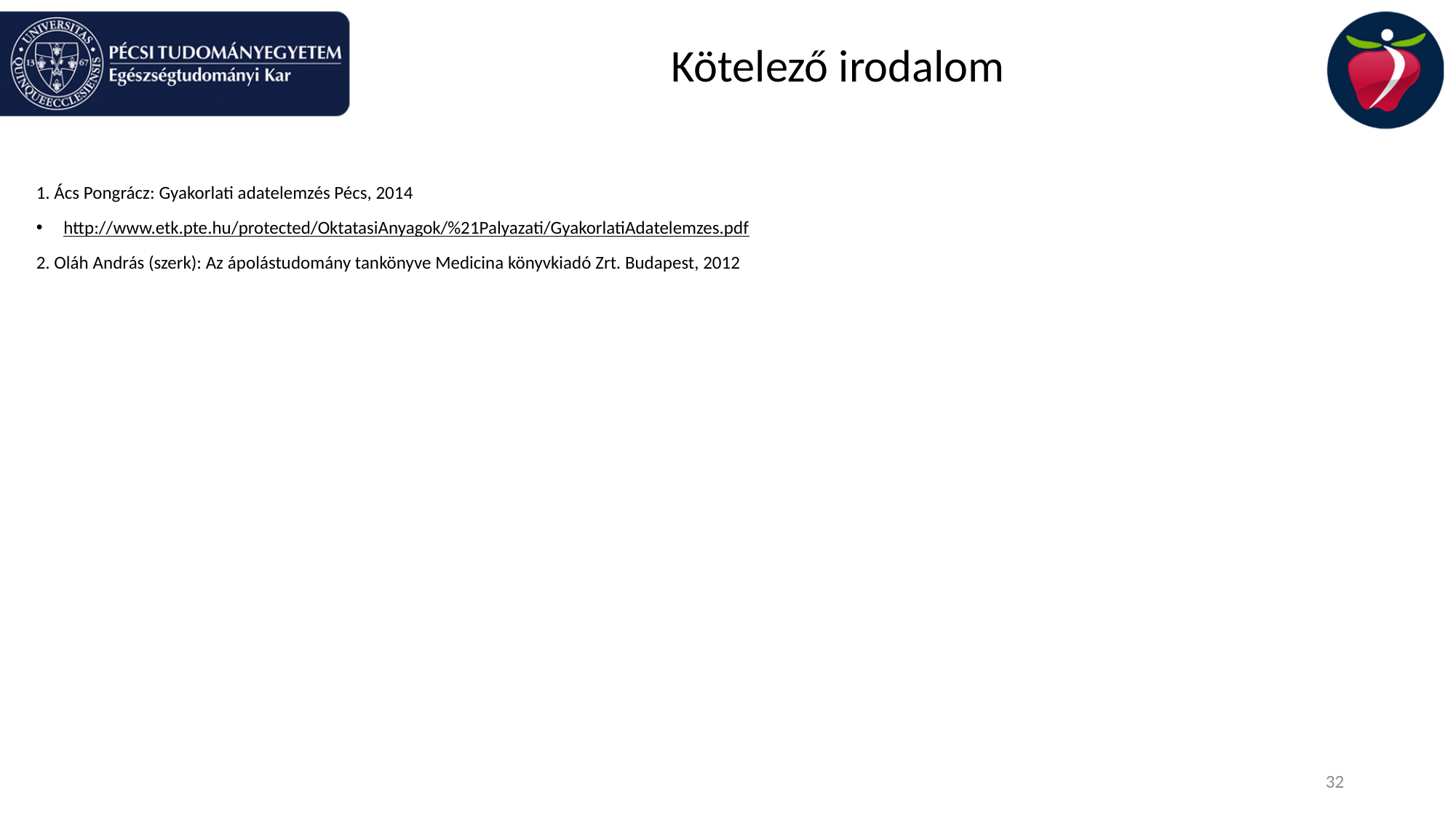

# Kötelező irodalom

1. Ács Pongrácz: Gyakorlati adatelemzés Pécs, 2014
http://www.etk.pte.hu/protected/OktatasiAnyagok/%21Palyazati/GyakorlatiAdatelemzes.pdf
2. Oláh András (szerk): Az ápolástudomány tankönyve Medicina könyvkiadó Zrt. Budapest, 2012

32